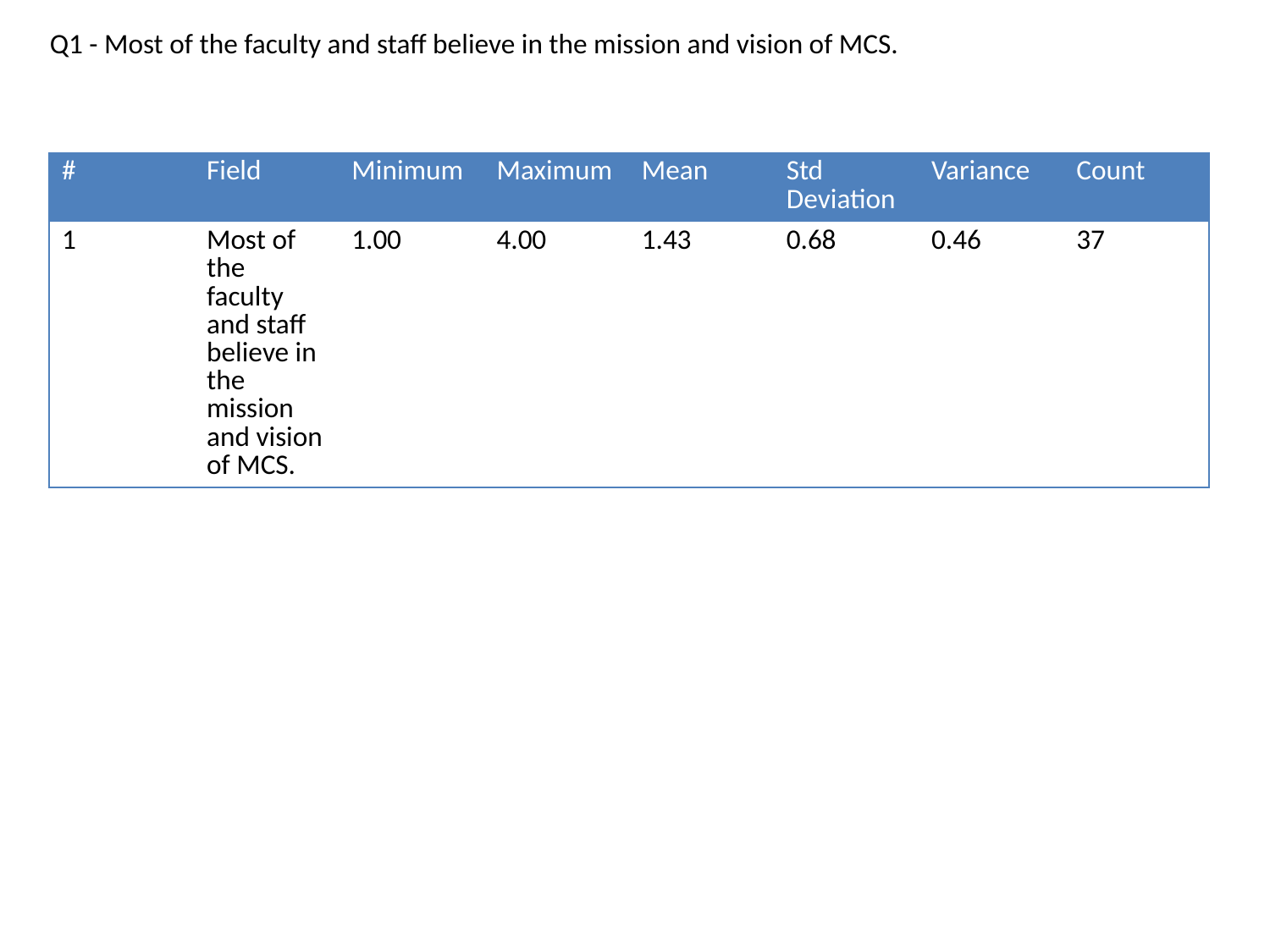

Q1 - Most of the faculty and staff believe in the mission and vision of MCS.
| # | Field | Minimum | Maximum | Mean | Std Deviation | Variance | Count |
| --- | --- | --- | --- | --- | --- | --- | --- |
| 1 | Most of the faculty and staff believe in the mission and vision of MCS. | 1.00 | 4.00 | 1.43 | 0.68 | 0.46 | 37 |